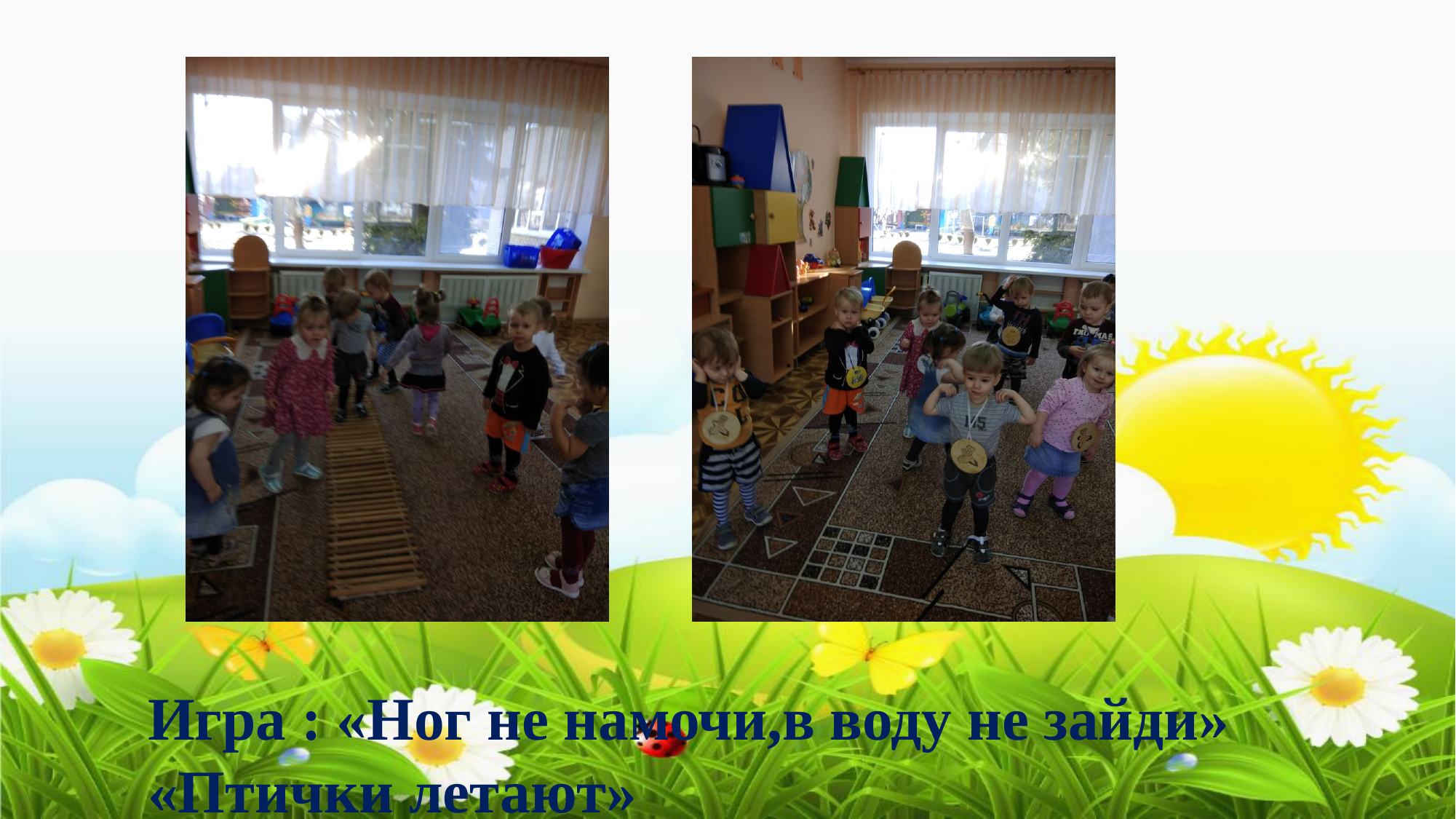

# Игра : «Ног не намочи,в воду не зайди» «Птички летают»